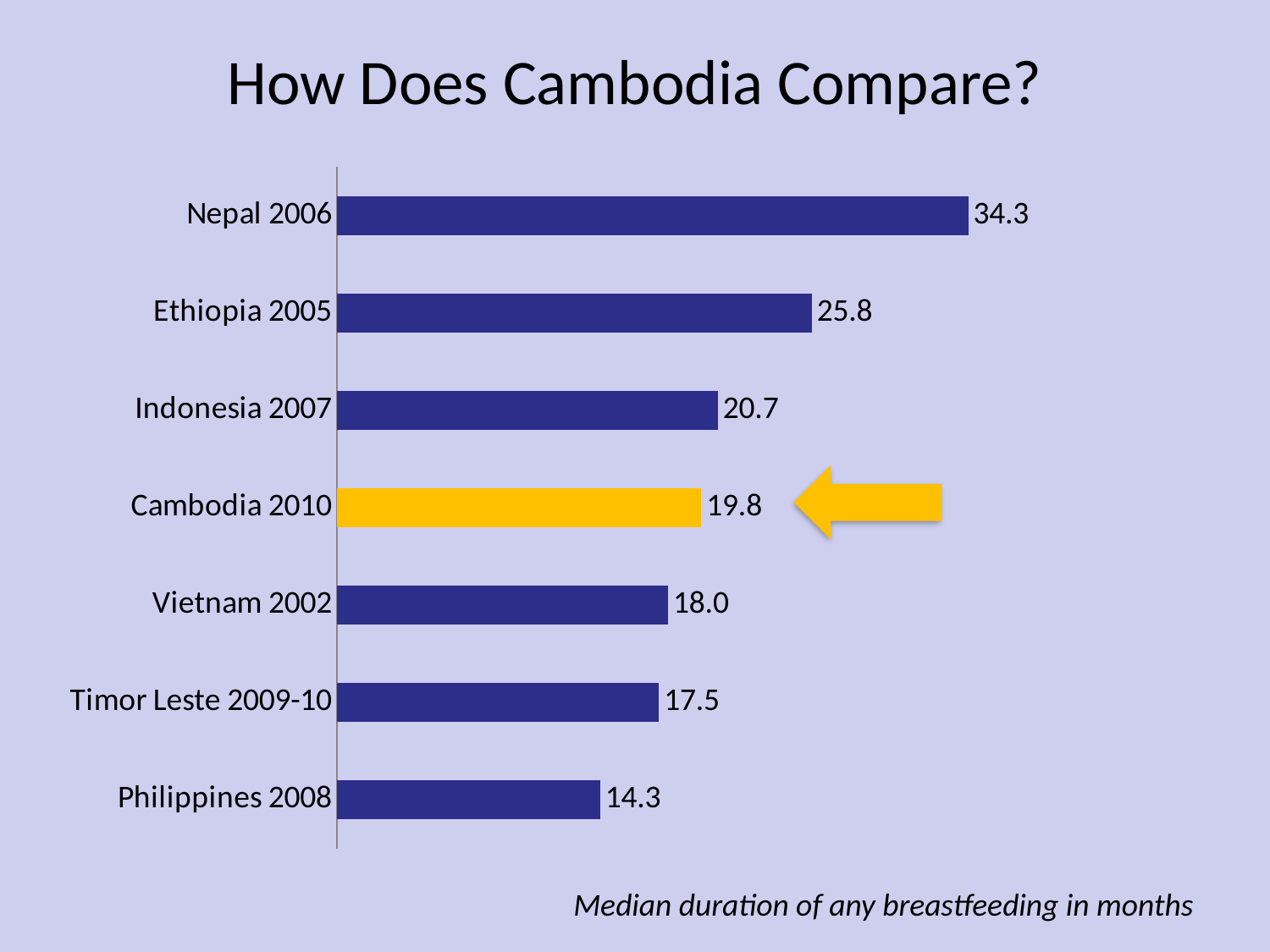

# How Does Cambodia Compare?

### Chart

| Category | Series 1 |
|---|---|
| Philippines 2008 | 14.3 |
| Timor Leste 2009-10 | 17.5 |
| Vietnam 2002 | 18.0 |
| Cambodia 2010 | 19.8 |
| Indonesia 2007 | 20.7 |
| Ethiopia 2005 | 25.8 |
| Nepal 2006 | 34.300000000000004 |
Median duration of any breastfeeding in months